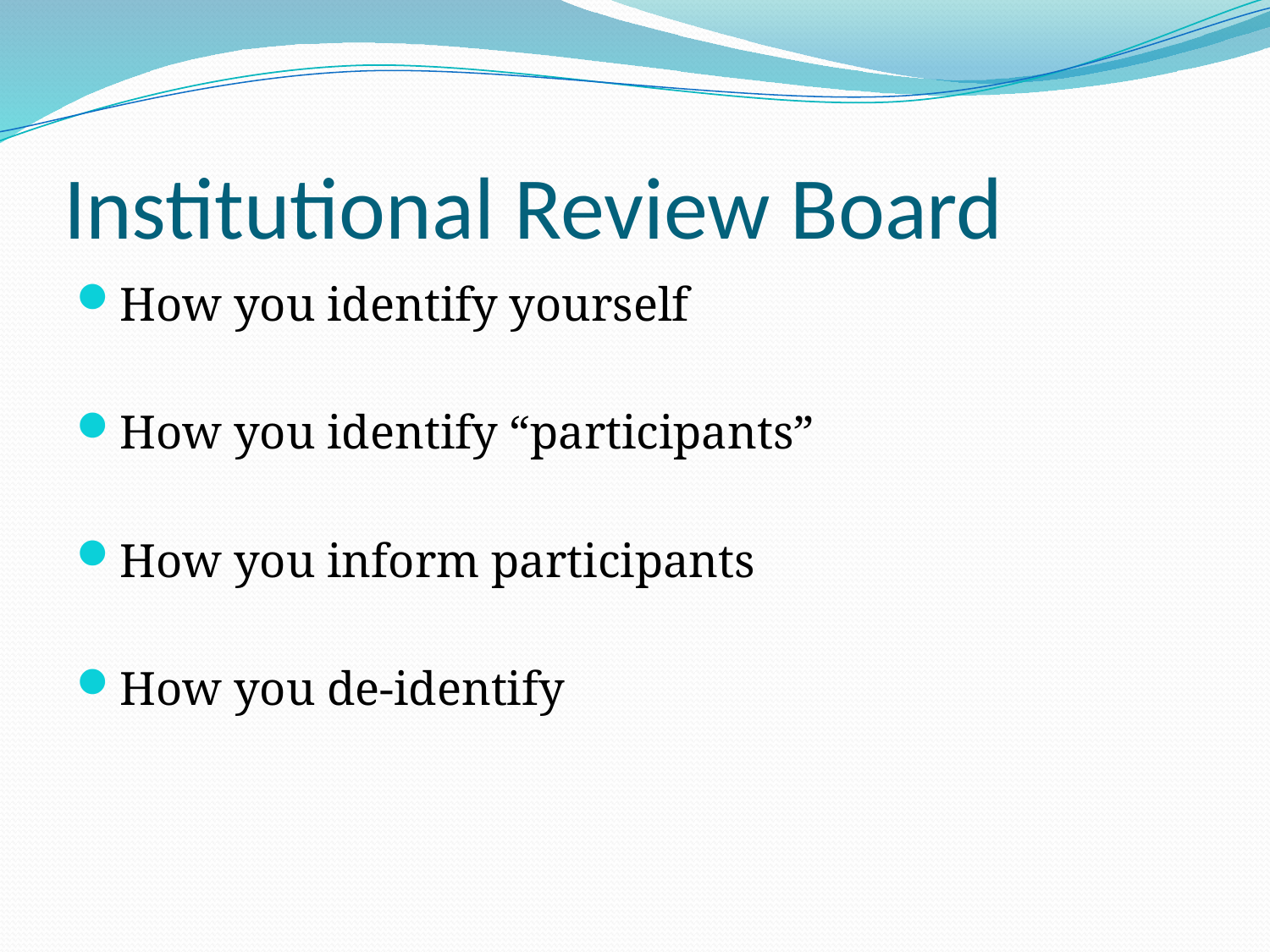

# Institutional Review Board
How you identify yourself

How you identify “participants”

How you inform participants

How you de-identify